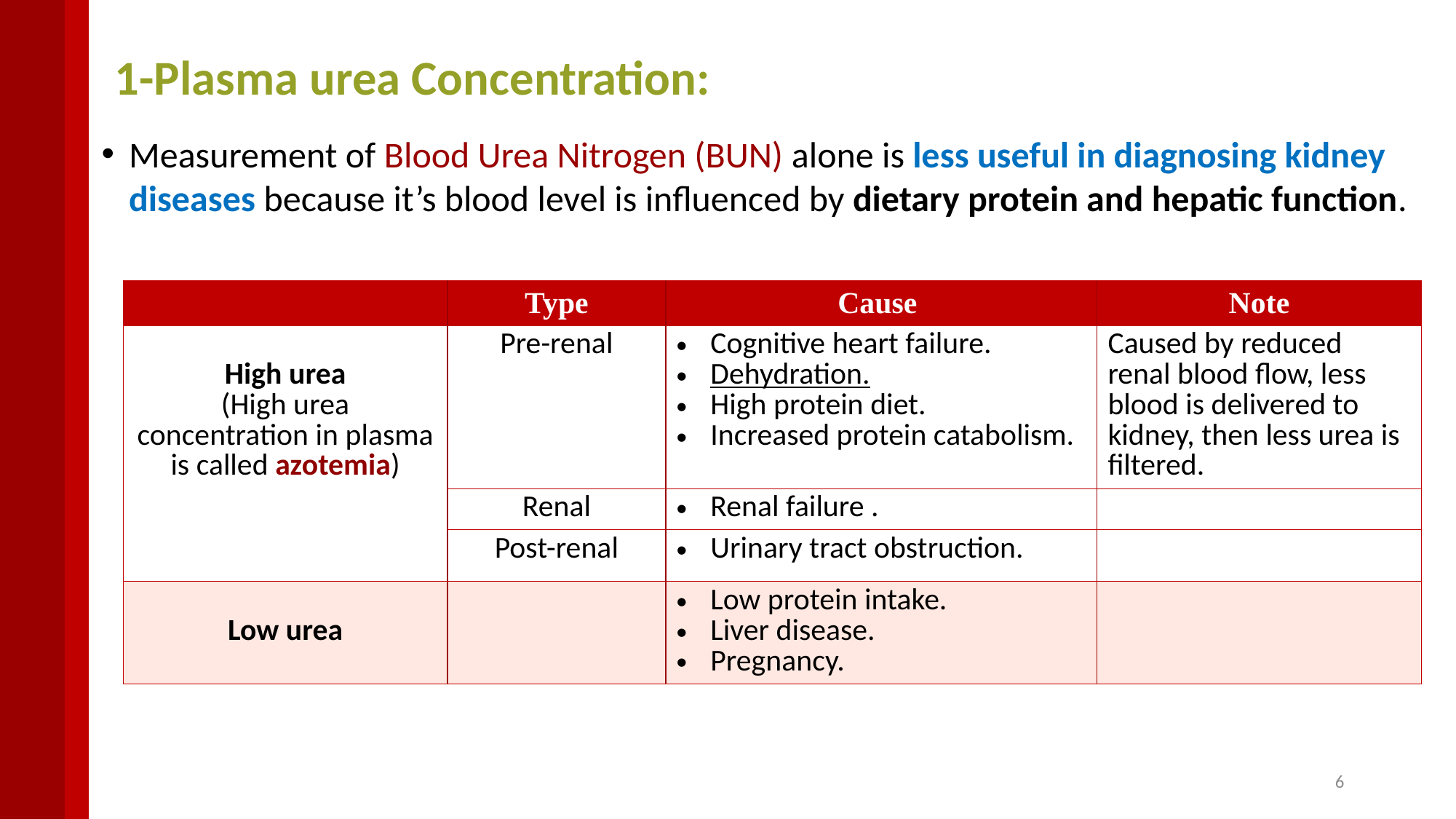

# 1-Plasma urea Concentration:
Measurement of Blood Urea Nitrogen (BUN) alone is less useful in diagnosing kidney diseases because it’s blood level is influenced by dietary protein and hepatic function.
|  | Type | Cause | Note |
| --- | --- | --- | --- |
| High urea (High urea concentration in plasma is called azotemia) | Pre-renal | Cognitive heart failure. Dehydration. High protein diet. Increased protein catabolism. | Caused by reduced renal blood flow, less blood is delivered to kidney, then less urea is filtered. |
|  | Renal | Renal failure . |  |
|  | Post-renal | Urinary tract obstruction. |  |
| Low urea |  | Low protein intake. Liver disease. Pregnancy. |  |
6